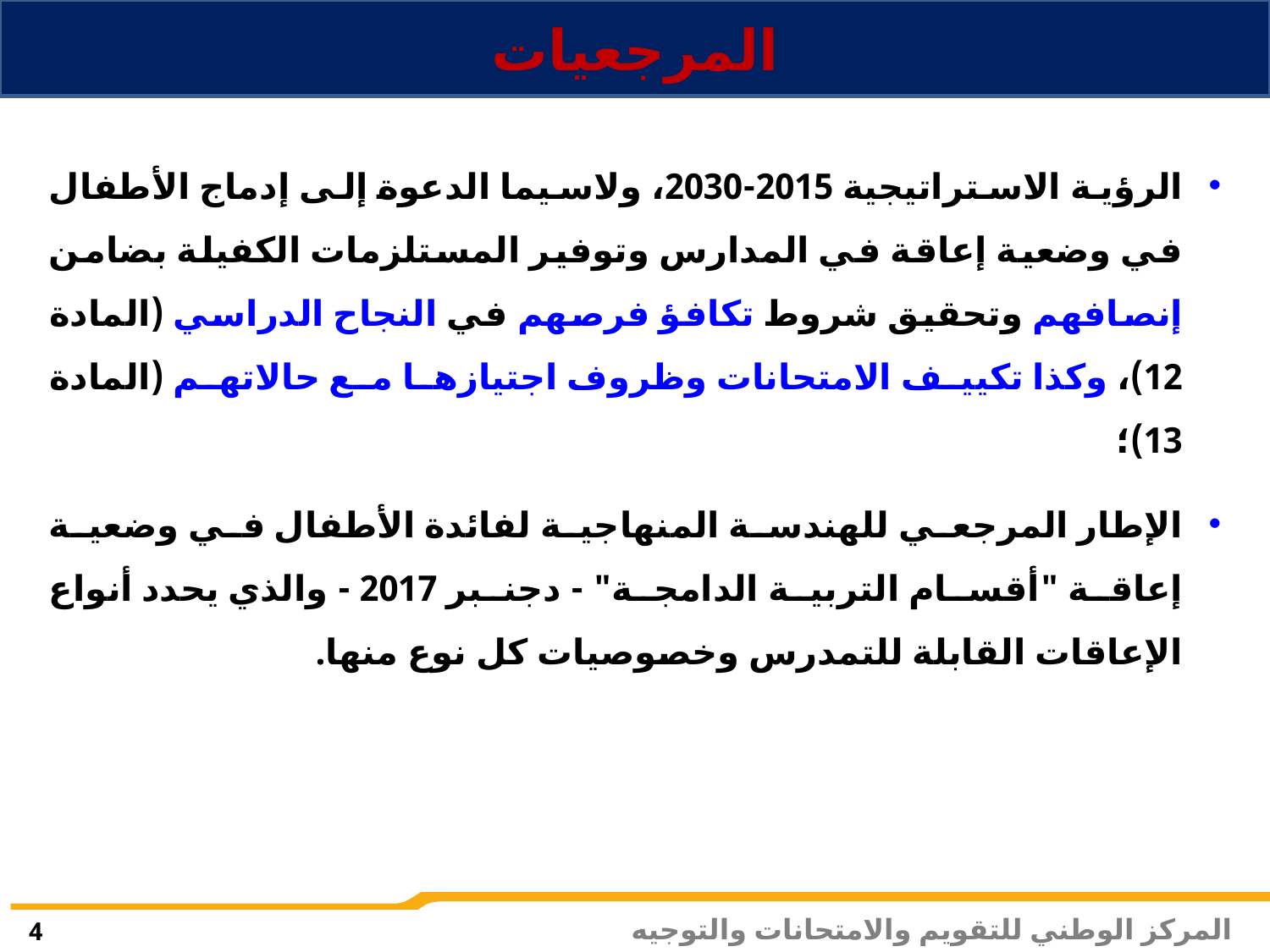

المرجعيات
الرؤية الاستراتيجية 2015-2030، ولاسيما الدعوة إلى إدماج الأطفال في وضعية إعاقة في المدارس وتوفير المستلزمات الكفيلة بضامن إنصافهم وتحقيق شروط تكافؤ فرصهم في النجاح الدراسي (المادة 12)، وكذا تكييف الامتحانات وظروف اجتيازها مع حالاتهم (المادة 13)؛
الإطار المرجعي للهندسة المنهاجية لفائدة الأطفال في وضعية إعاقة "أقسام التربية الدامجة" - دجنبر 2017 - والذي يحدد أنواع الإعاقات القابلة للتمدرس وخصوصيات كل نوع منها.